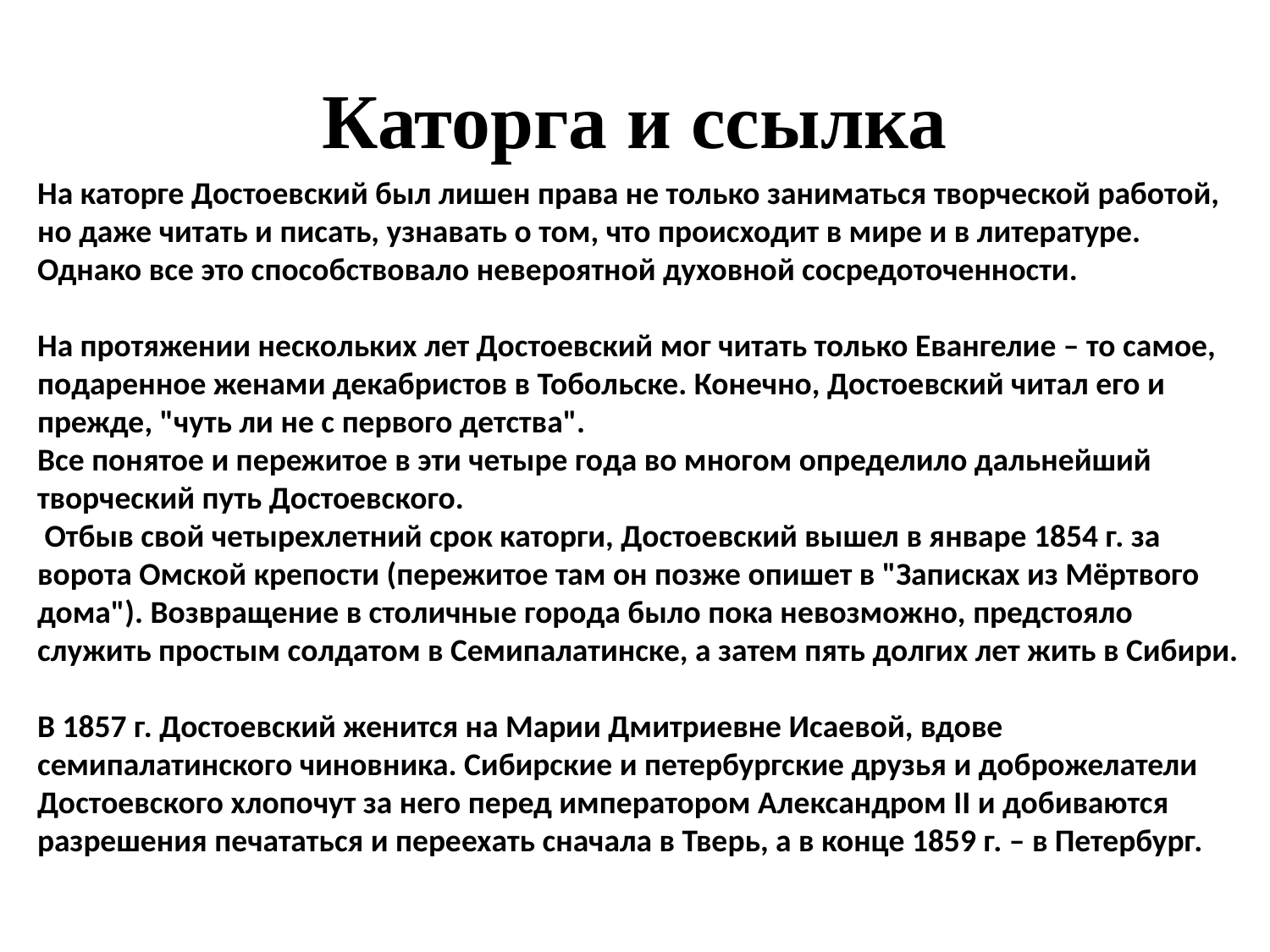

# Каторга и ссылка
На каторге Достоевский был лишен права не только заниматься творческой работой, но даже читать и писать, узнавать о том, что происходит в мире и в литературе. Однако все это способствовало невероятной духовной сосредоточенности.

На протяжении нескольких лет Достоевский мог читать только Евангелие – то самое, подаренное женами декабристов в Тобольске. Конечно, Достоевский читал его и прежде, "чуть ли не с первого детства".
Все понятое и пережитое в эти четыре года во многом определило дальнейший творческий путь Достоевского.
 Отбыв свой четырехлетний срок каторги, Достоевский вышел в январе 1854 г. за ворота Омской крепости (пережитое там он позже опишет в "Записках из Мёртвого дома"). Возвращение в столичные города было пока невозможно, предстояло служить простым солдатом в Семипалатинске, а затем пять долгих лет жить в Сибири.

В 1857 г. Достоевский женится на Марии Дмитриевне Исаевой, вдове семипалатинского чиновника. Сибирские и петербургские друзья и доброжелатели Достоевского хлопочут за него перед императором Александром II и добиваются разрешения печататься и переехать сначала в Тверь, а в конце 1859 г. – в Петербург.